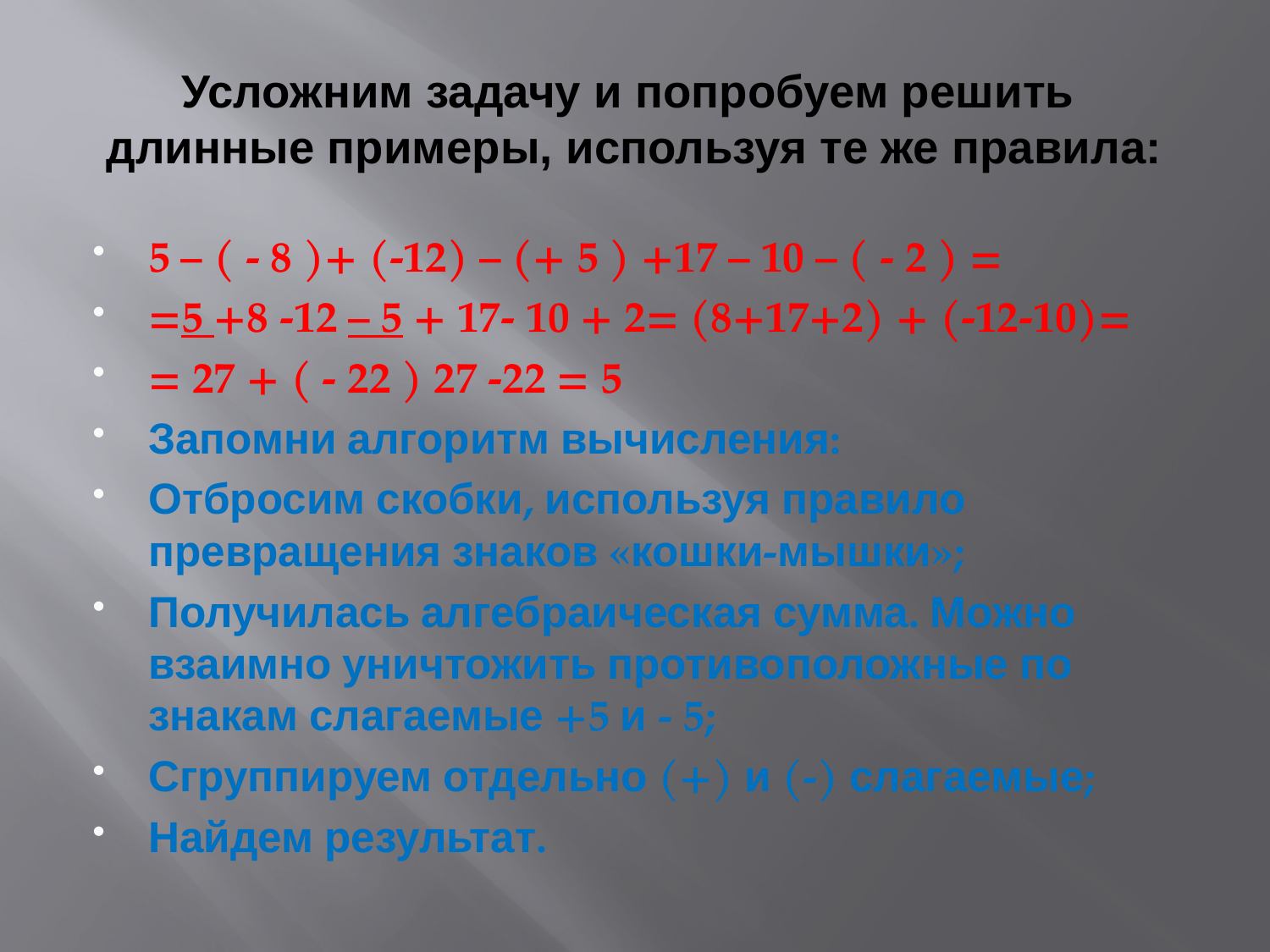

# Усложним задачу и попробуем решить  длинные примеры, используя те же правила:
5 – ( - 8 )+ (-12) – (+ 5 ) +17 – 10 – ( - 2 ) =
=5 +8 -12 – 5 + 17- 10 + 2= (8+17+2) + (-12-10)=
= 27 + ( - 22 ) 27 -22 = 5
Запомни алгоритм вычисления:
Отбросим скобки, используя правило превращения знаков «кошки-мышки»;
Получилась алгебраическая сумма. Можно взаимно уничтожить противоположные по знакам слагаемые +5 и - 5;
Сгруппируем отдельно (+) и (-) слагаемые;
Найдем результат.